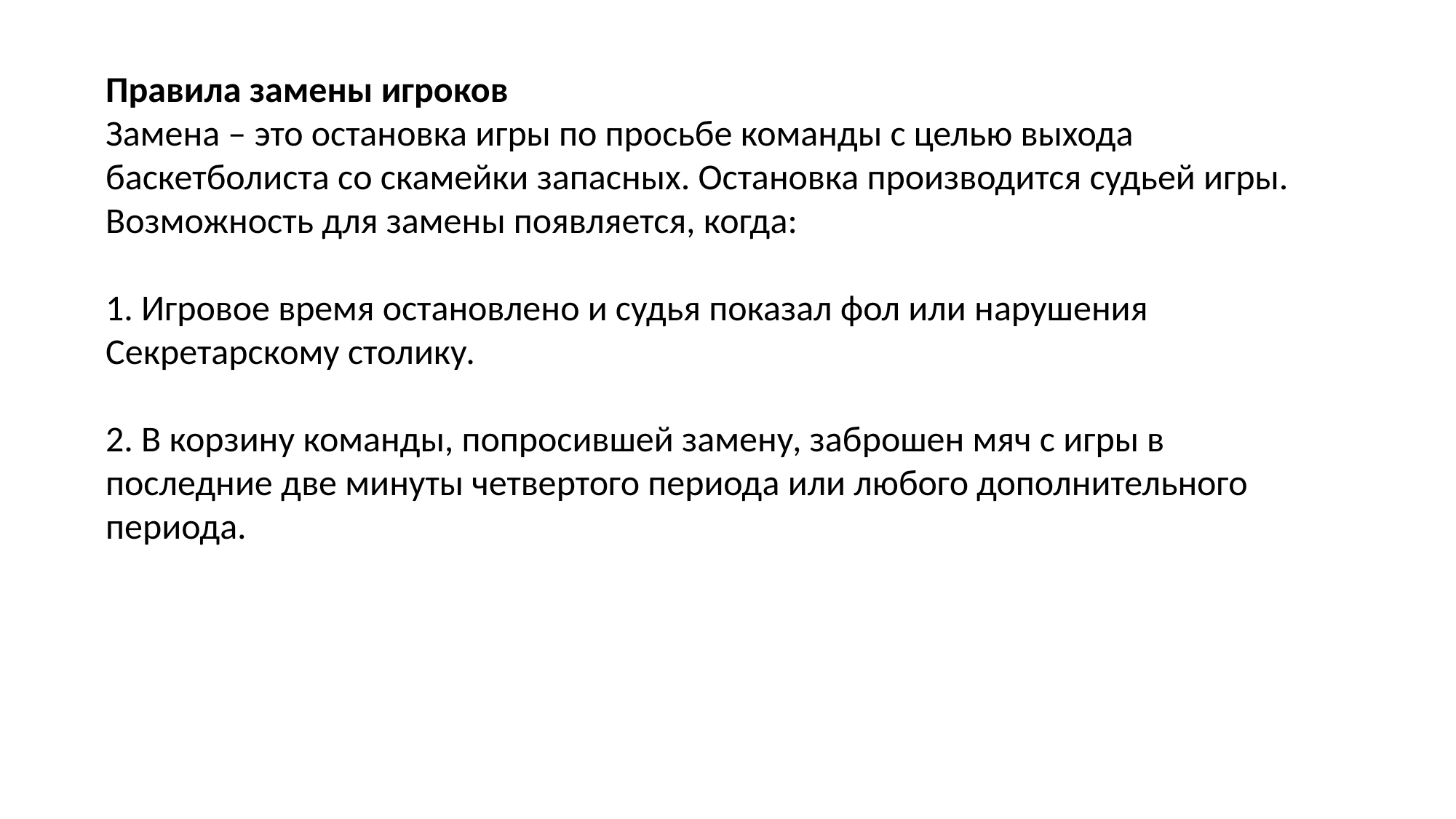

Правила замены игроков
Замена – это остановка игры по просьбе команды с целью выхода баскетболиста со скамейки запасных. Остановка производится судьей игры. Возможность для замены появляется, когда:

1. Игровое время остановлено и судья показал фол или нарушения Секретарскому столику.

2. В корзину команды, попросившей замену, заброшен мяч с игры в последние две минуты четвертого периода или любого дополнительного периода.